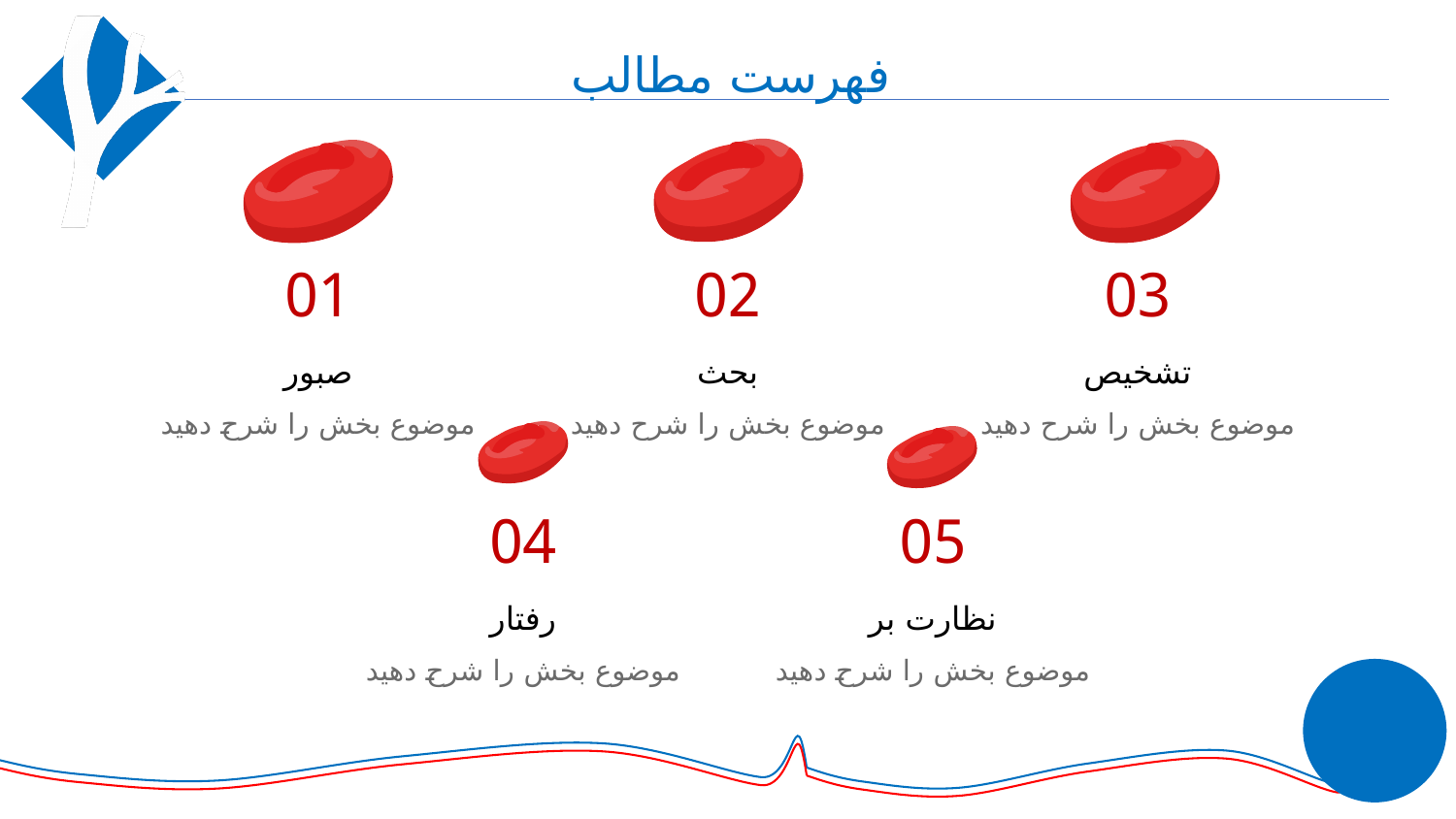

# فهرست مطالب

01
02
03
صبور
بحث
تشخیص
موضوع بخش را شرح دهید
موضوع بخش را شرح دهید
موضوع بخش را شرح دهید

04
05
رفتار
نظارت بر
موضوع بخش را شرح دهید
موضوع بخش را شرح دهید